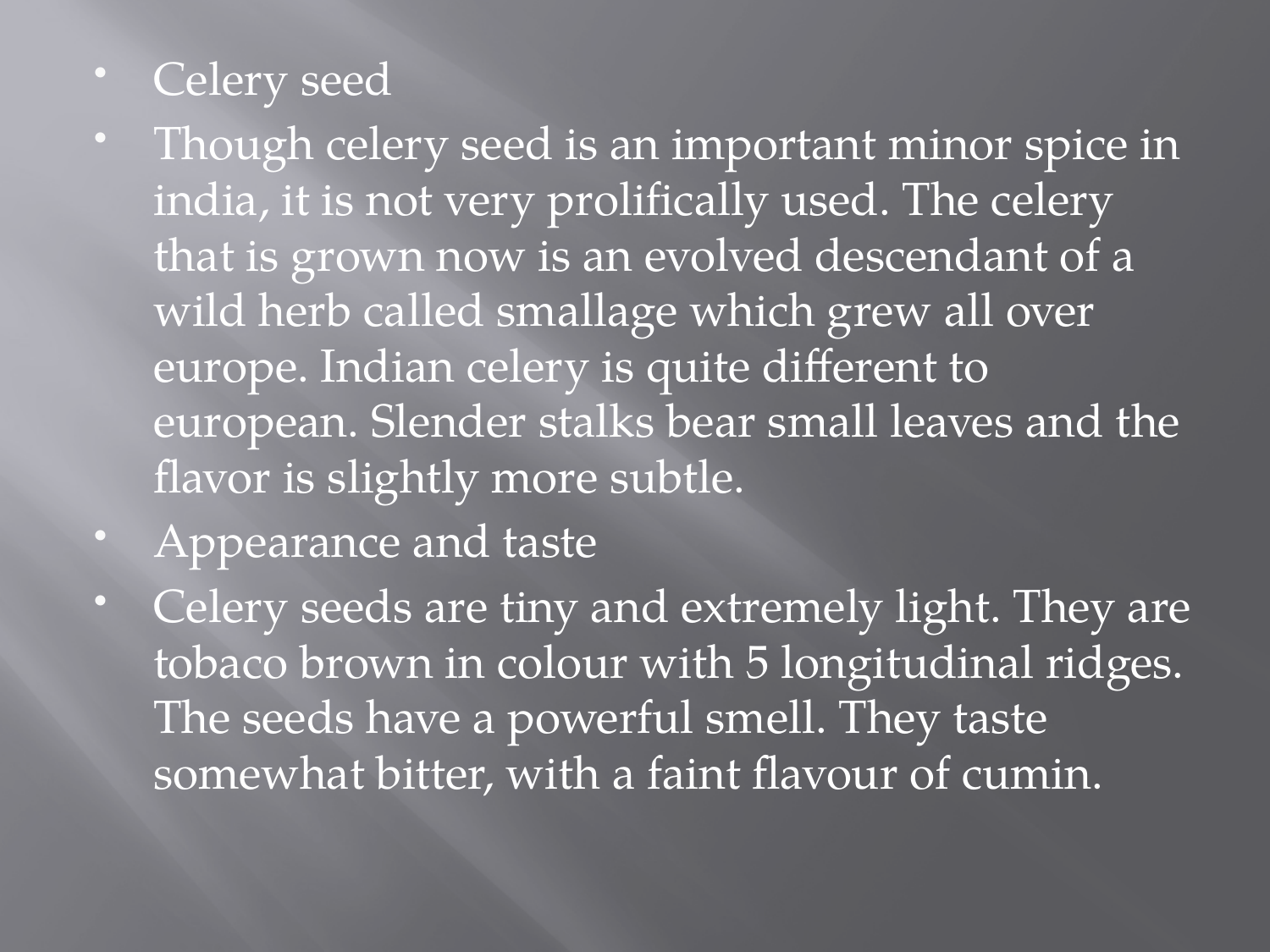

Celery seed
Though celery seed is an important minor spice in india, it is not very prolifically used. The celery that is grown now is an evolved descendant of a wild herb called smallage which grew all over europe. Indian celery is quite different to european. Slender stalks bear small leaves and the flavor is slightly more subtle.
Appearance and taste
Celery seeds are tiny and extremely light. They are tobaco brown in colour with 5 longitudinal ridges. The seeds have a powerful smell. They taste somewhat bitter, with a faint flavour of cumin.